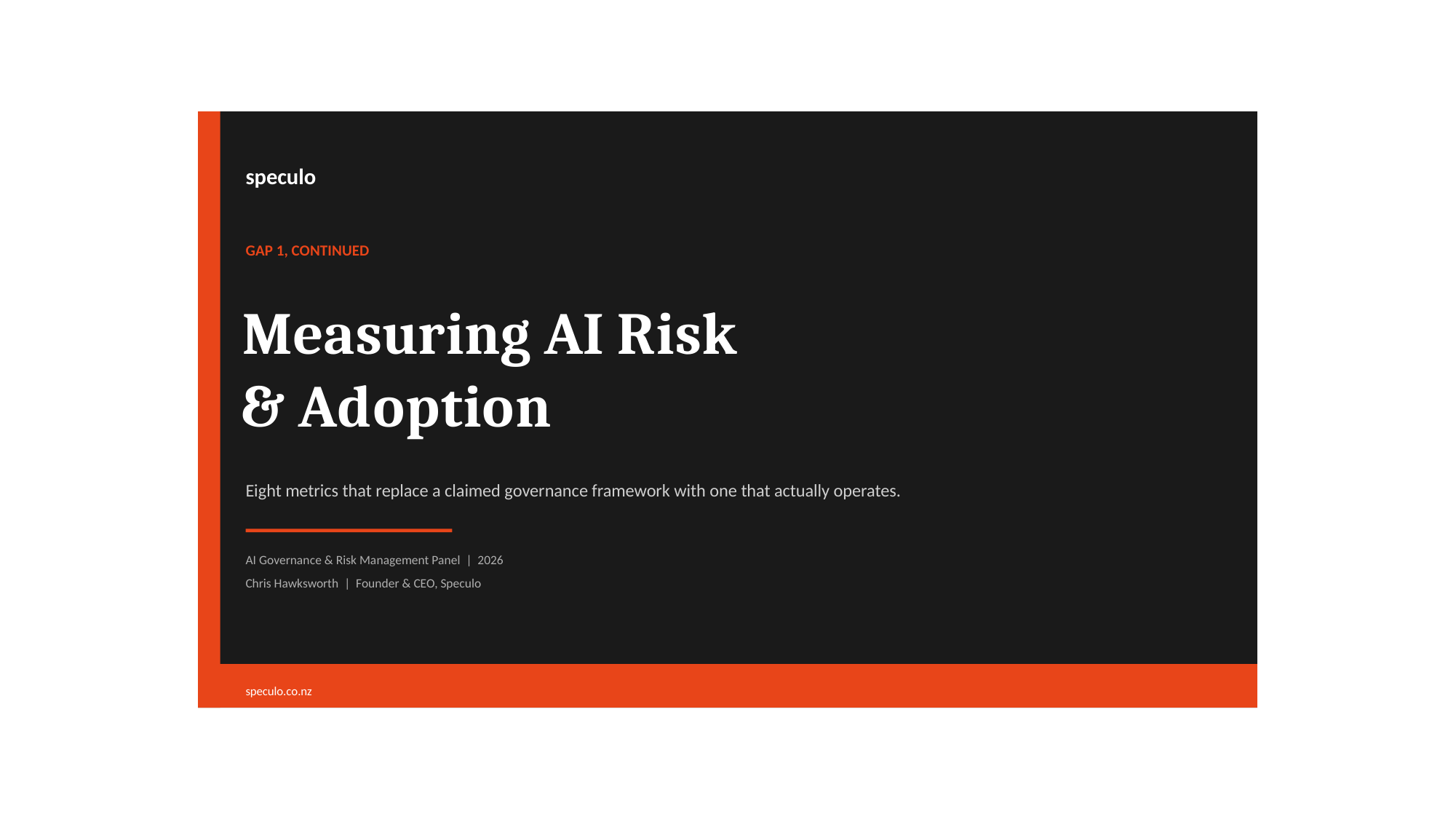

speculo
GAP 1, CONTINUED
Measuring AI Risk
& Adoption
Eight metrics that replace a claimed governance framework with one that actually operates.

AI Governance & Risk Management Panel  |  2026
Chris Hawksworth  |  Founder & CEO, Speculo

speculo.co.nz